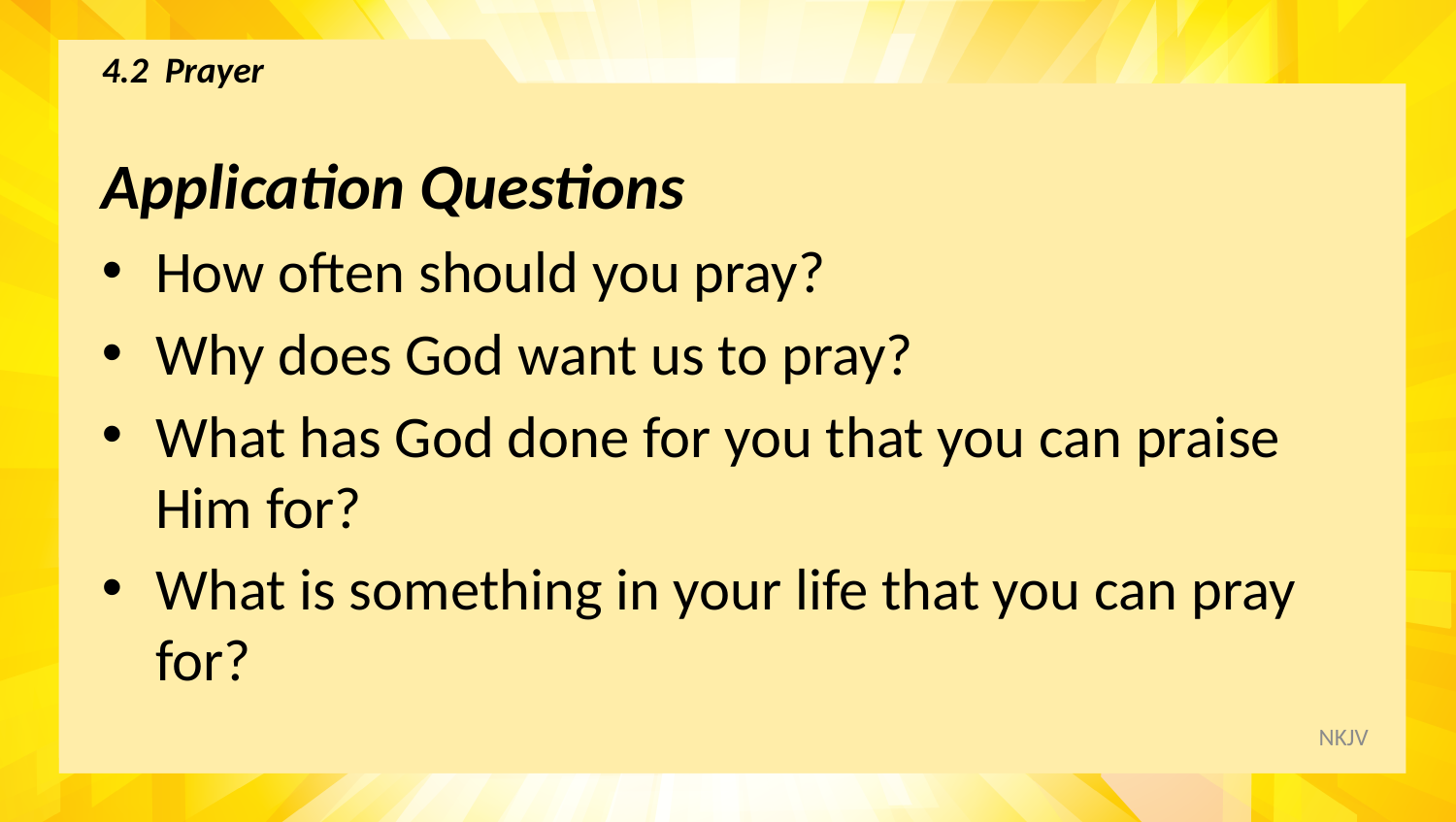

# 4.2  Prayer
Application Questions
How often should you pray?
Why does God want us to pray?
What has God done for you that you can praise Him for?
What is something in your life that you can pray for?
NKJV